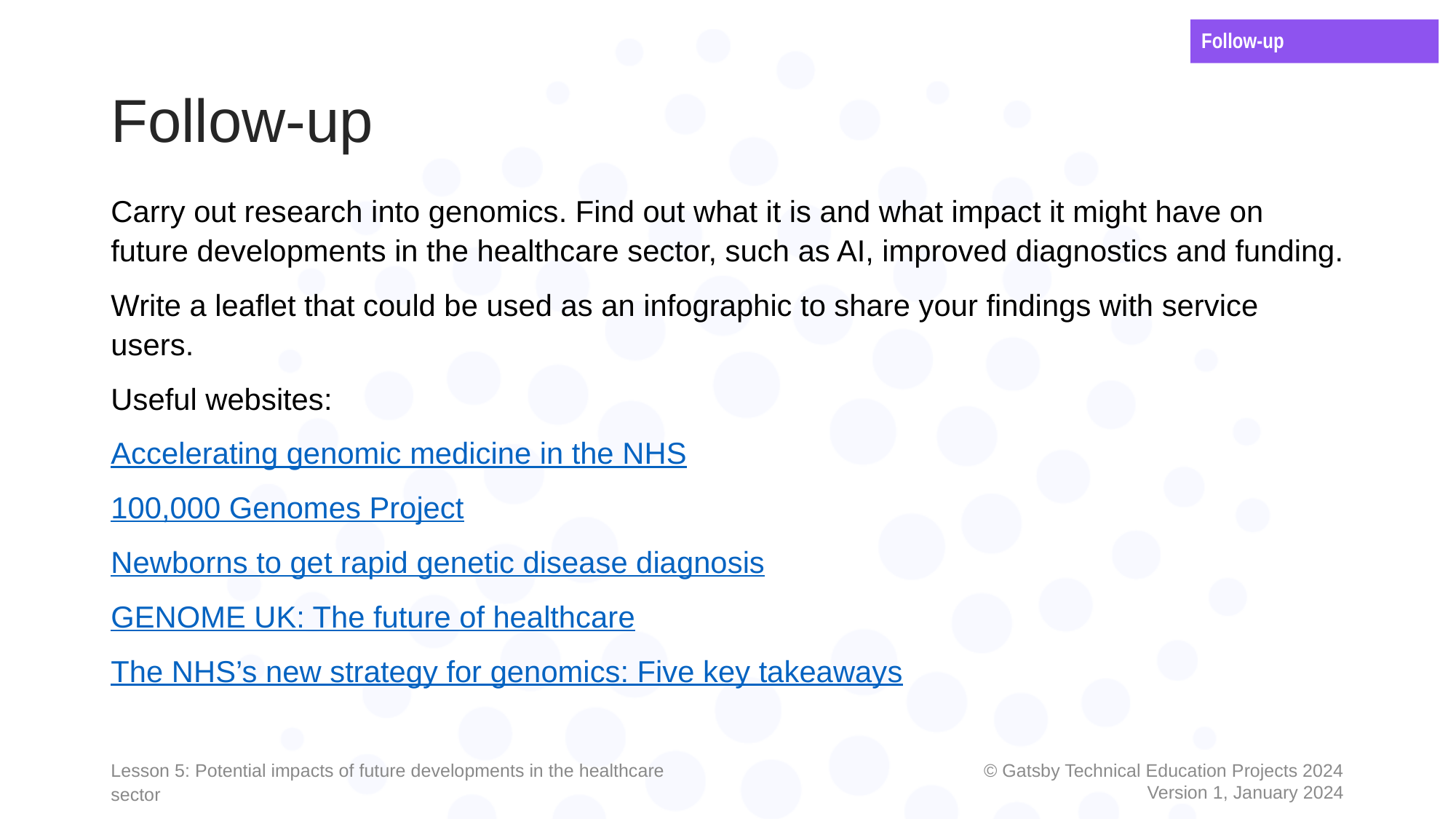

Follow-up
# Follow-up
Carry out research into genomics. Find out what it is and what impact it might have on future developments in the healthcare sector, such as AI, improved diagnostics and funding.
Write a leaflet that could be used as an infographic to share your findings with service users.
Useful websites:
Accelerating genomic medicine in the NHS
100,000 Genomes Project
Newborns to get rapid genetic disease diagnosis
GENOME UK: The future of healthcare
The NHS’s new strategy for genomics: Five key takeaways

Lesson 5: Potential impacts of future developments in the healthcare sector